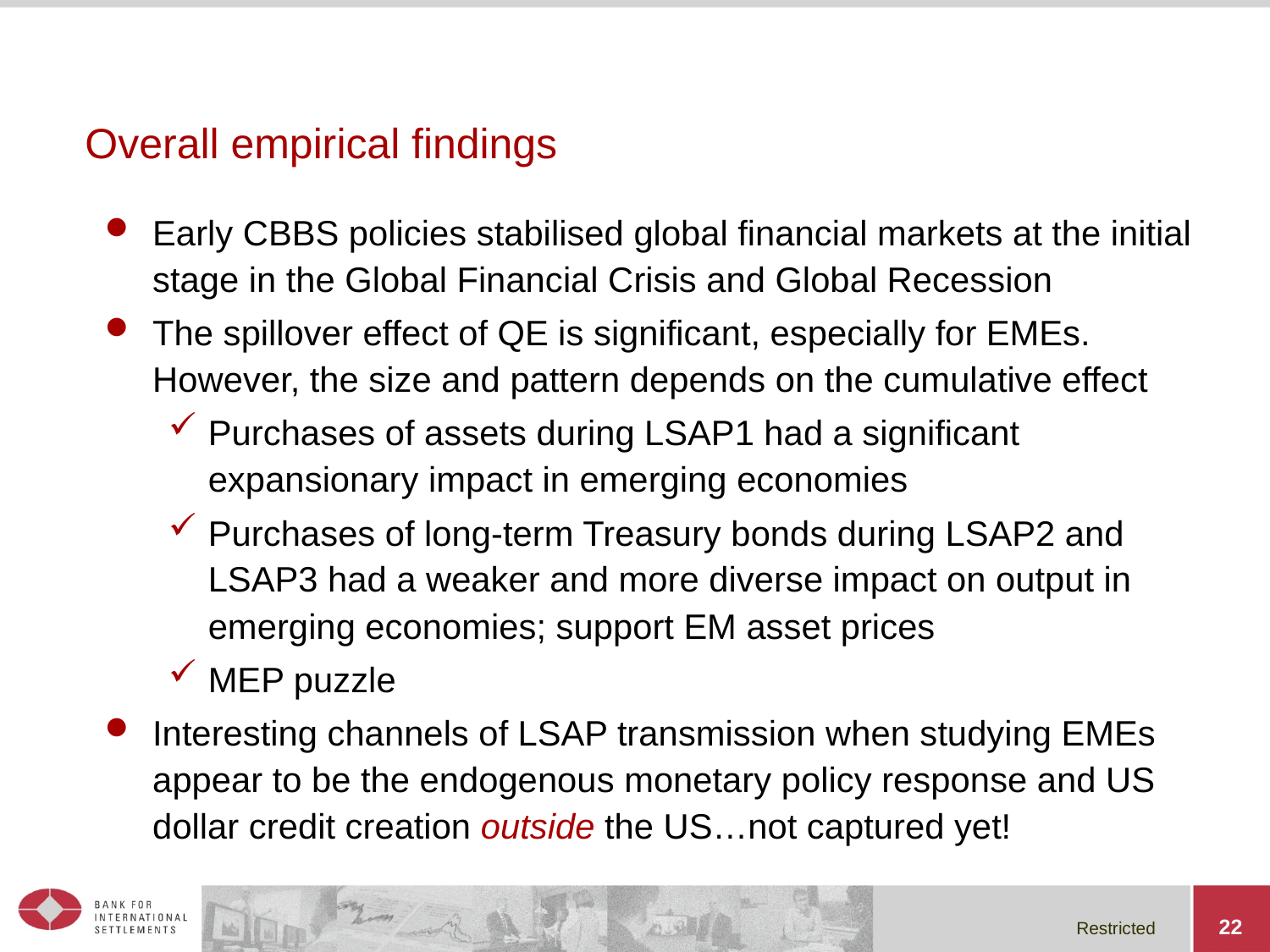

# Overall empirical findings
Early CBBS policies stabilised global financial markets at the initial stage in the Global Financial Crisis and Global Recession
The spillover effect of QE is significant, especially for EMEs. However, the size and pattern depends on the cumulative effect
Purchases of assets during LSAP1 had a significant expansionary impact in emerging economies
Purchases of long-term Treasury bonds during LSAP2 and LSAP3 had a weaker and more diverse impact on output in emerging economies; support EM asset prices
MEP puzzle
Interesting channels of LSAP transmission when studying EMEs appear to be the endogenous monetary policy response and US dollar credit creation outside the US…not captured yet!
22